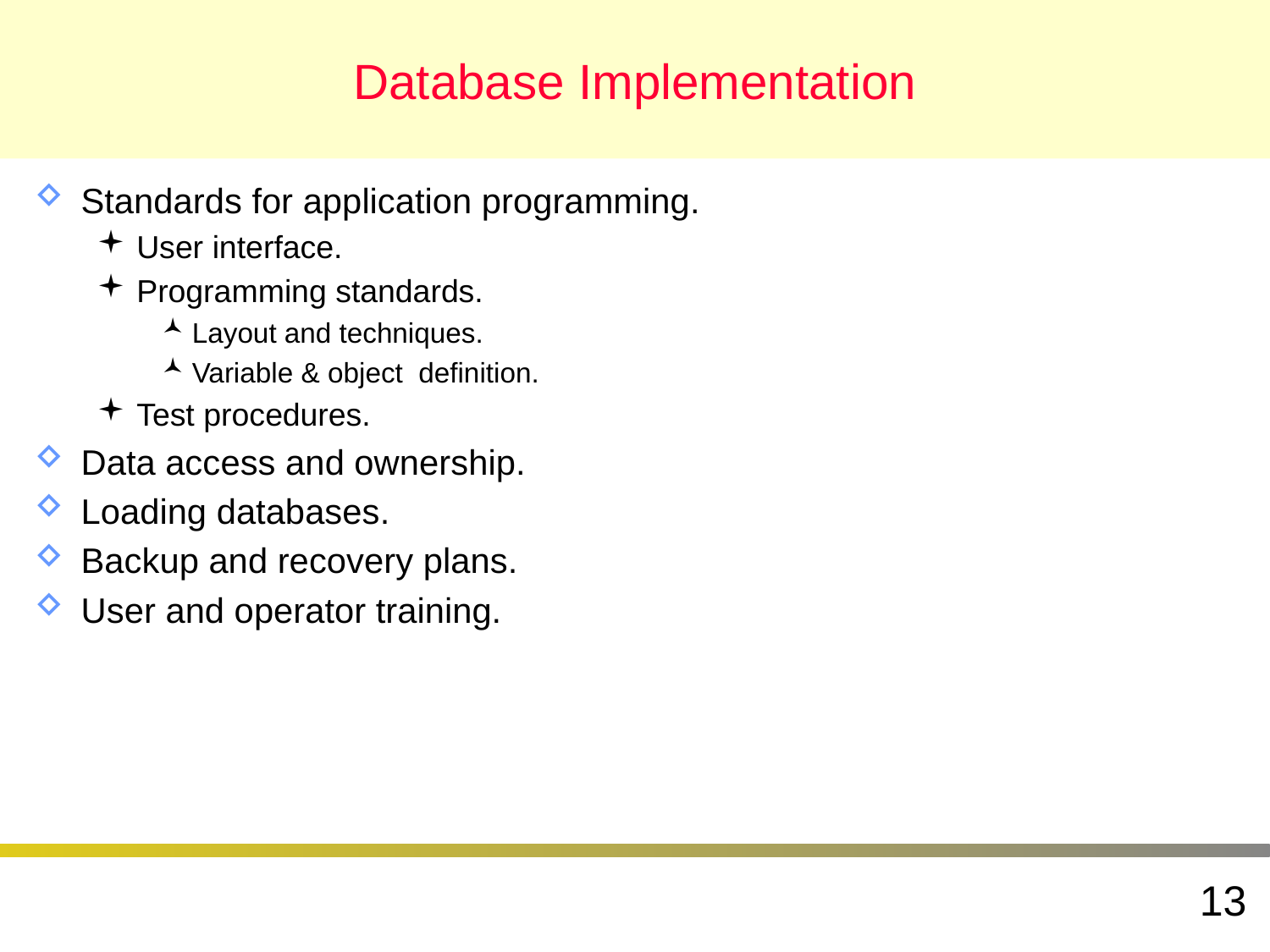

# Database Implementation
Standards for application programming.
User interface.
Programming standards.
Layout and techniques.
Variable & object  definition.
Test procedures.
Data access and ownership.
Loading databases.
Backup and recovery plans.
User and operator training.
13